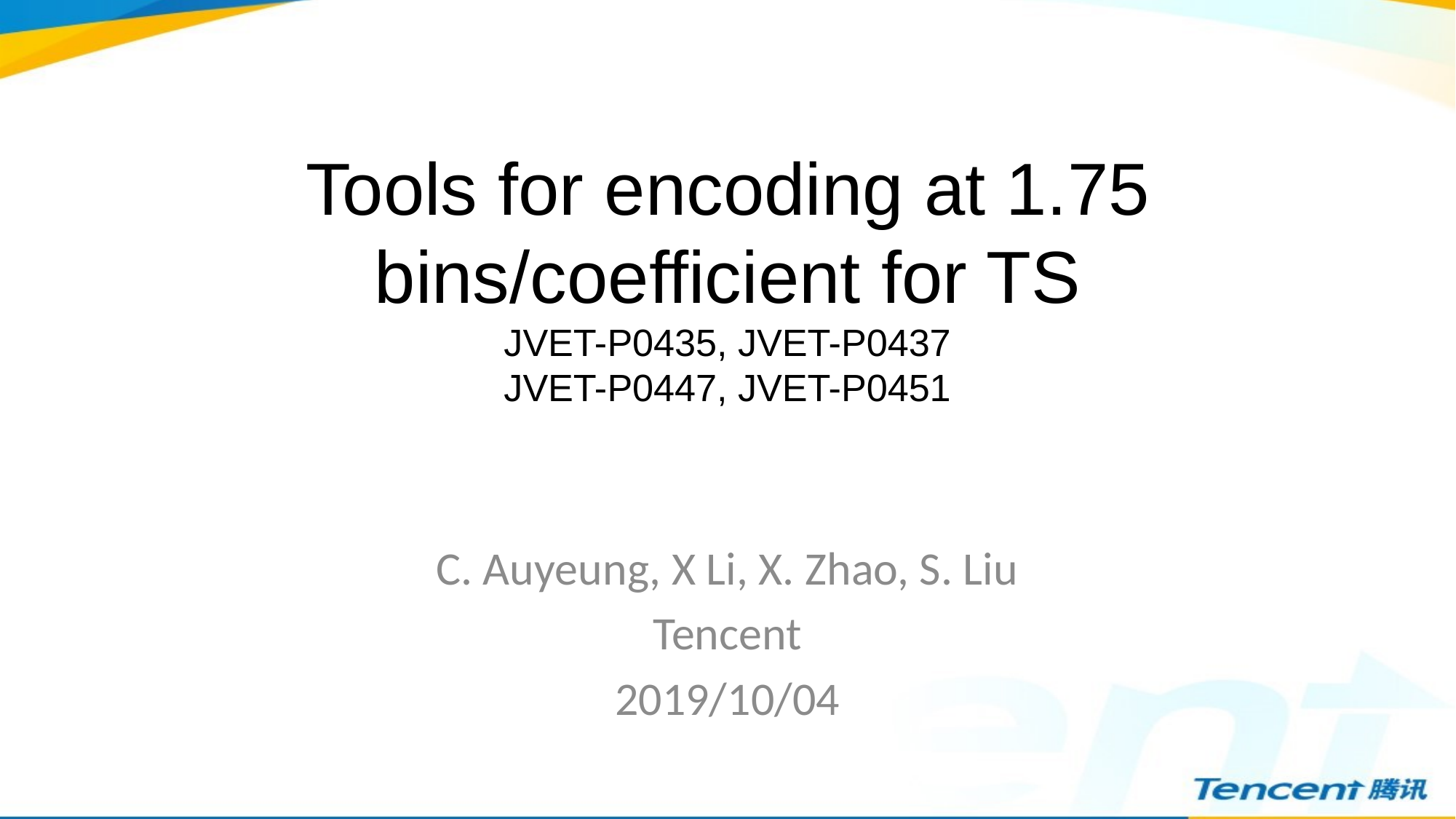

# Tools for encoding at 1.75 bins/coefficient for TS JVET-P0435, JVET-P0437 JVET-P0447, JVET-P0451
C. Auyeung, X Li, X. Zhao, S. Liu
Tencent
2019/10/04